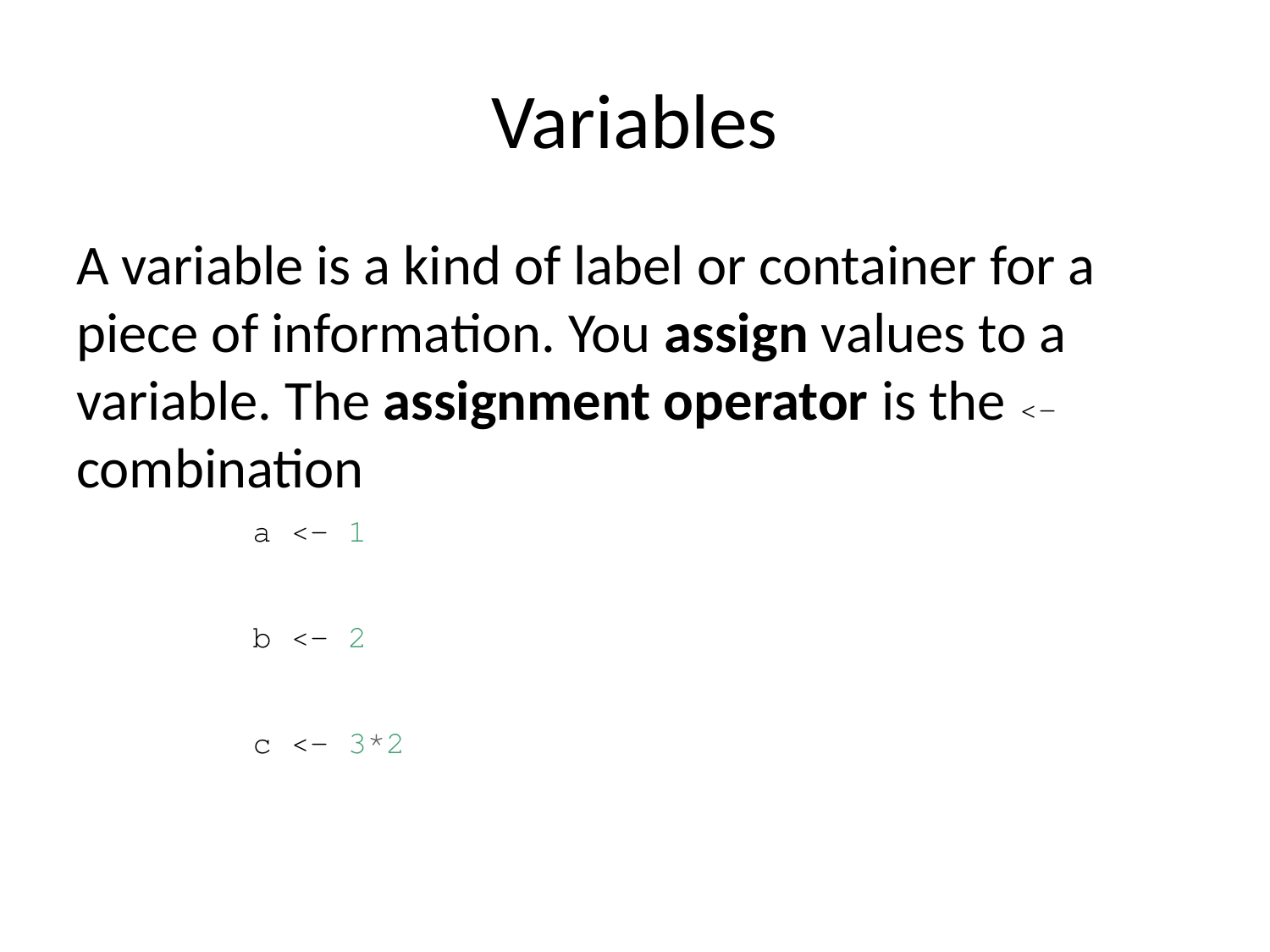

# Variables
A variable is a kind of label or container for a piece of information. You assign values to a variable. The assignment operator is the <- combination
a <- 1
b <- 2
c <- 3*2